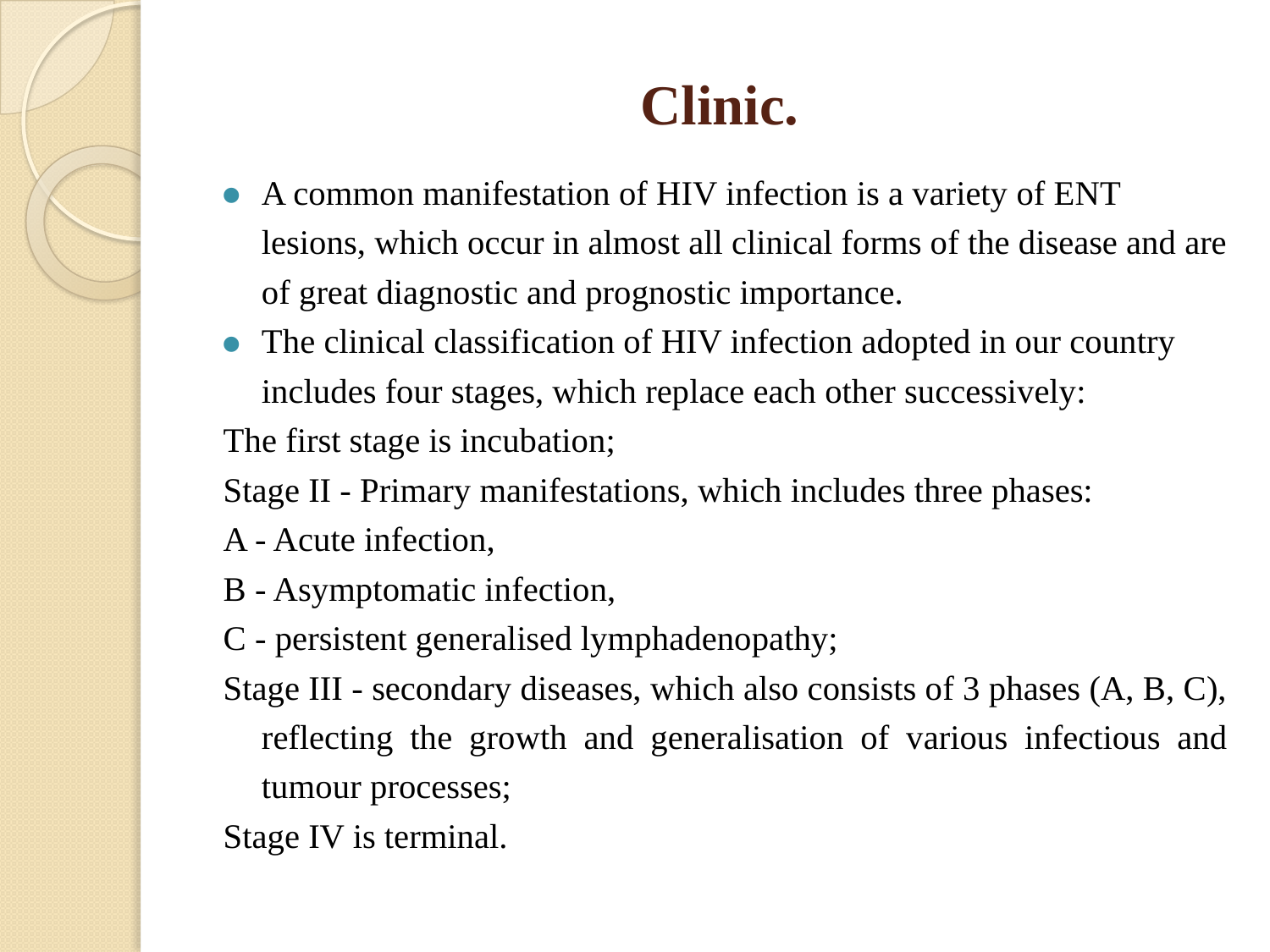

# Clinic.
A common manifestation of HIV infection is a variety of ENT lesions, which occur in almost all clinical forms of the disease and are of great diagnostic and prognostic importance.
The clinical classification of HIV infection adopted in our country includes four stages, which replace each other successively:
The first stage is incubation;
Stage II - Primary manifestations, which includes three phases:
A - Acute infection,
B - Asymptomatic infection,
C - persistent generalised lymphadenopathy;
Stage III - secondary diseases, which also consists of 3 phases (A, B, C), reflecting the growth and generalisation of various infectious and tumour processes;
Stage IV is terminal.